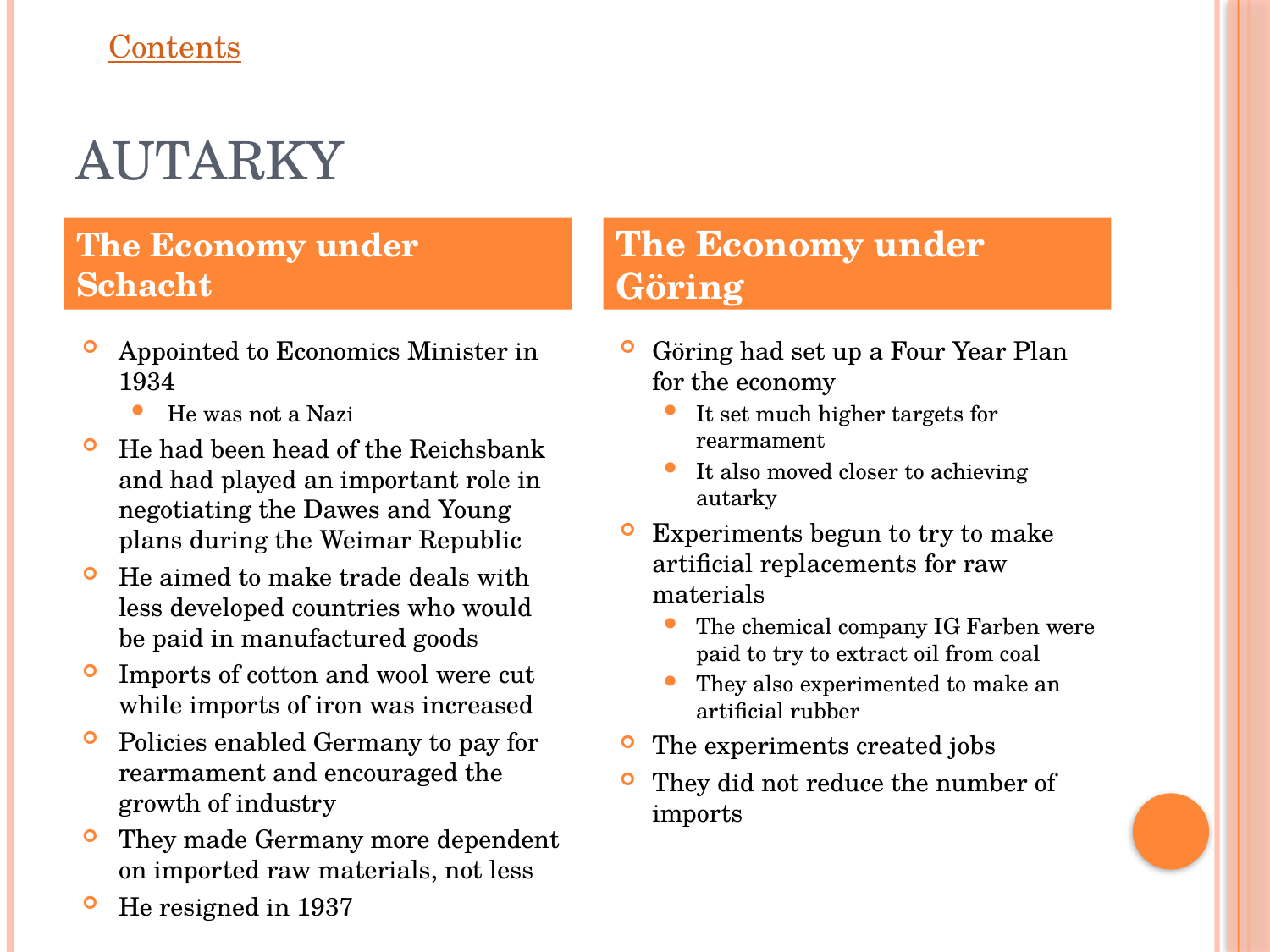

# Autarky
The Economy under Schacht
The Economy under Göring
Appointed to Economics Minister in 1934
He was not a Nazi
He had been head of the Reichsbank and had played an important role in negotiating the Dawes and Young plans during the Weimar Republic
He aimed to make trade deals with less developed countries who would be paid in manufactured goods
Imports of cotton and wool were cut while imports of iron was increased
Policies enabled Germany to pay for rearmament and encouraged the growth of industry
They made Germany more dependent on imported raw materials, not less
He resigned in 1937
Göring had set up a Four Year Plan for the economy
It set much higher targets for rearmament
It also moved closer to achieving autarky
Experiments begun to try to make artificial replacements for raw materials
The chemical company IG Farben were paid to try to extract oil from coal
They also experimented to make an artificial rubber
The experiments created jobs
They did not reduce the number of imports